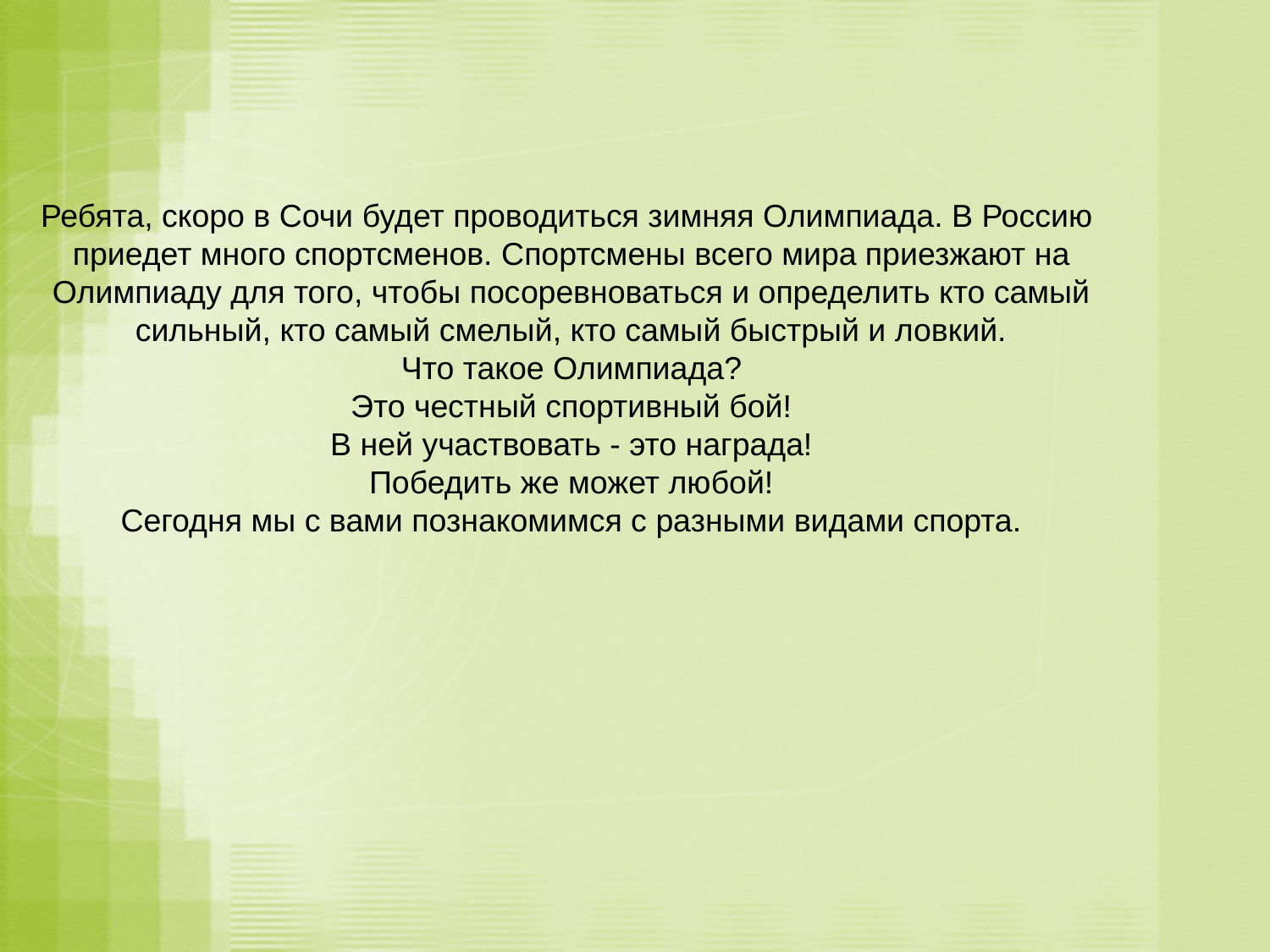

Ребята, скоро в Сочи будет проводиться зимняя Олимпиада. В Россию  приедет много спортсменов. Спортсмены всего мира приезжают на Олимпиаду для того, чтобы посоревноваться и определить кто самый сильный, кто самый смелый, кто самый быстрый и ловкий.
Что такое Олимпиада?
Это честный спортивный бой!
В ней участвовать - это награда!
Победить же может любой!
Сегодня мы с вами познакомимся с разными видами спорта.